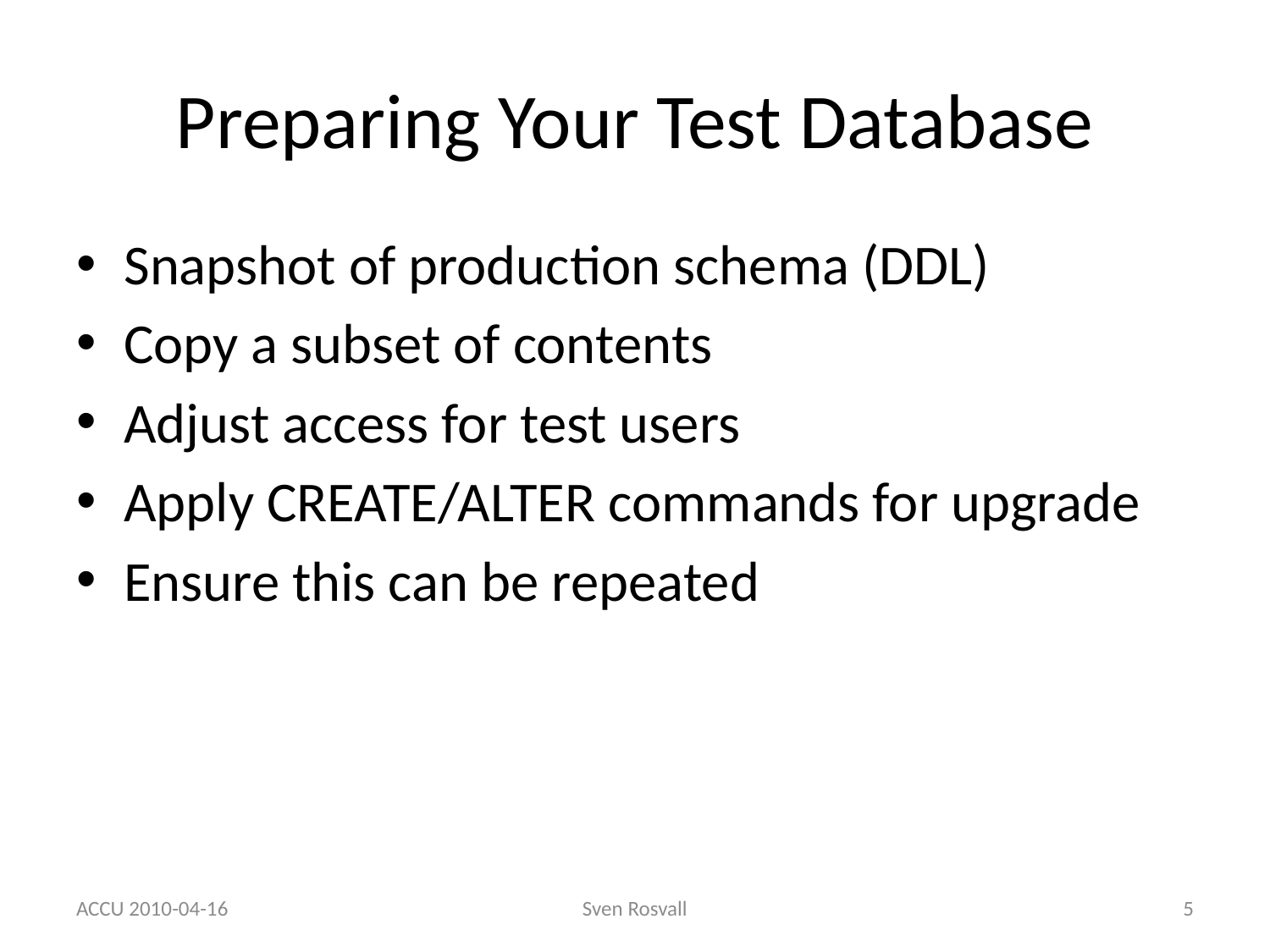

# Preparing Your Test Database
Snapshot of production schema (DDL)
Copy a subset of contents
Adjust access for test users
Apply CREATE/ALTER commands for upgrade
Ensure this can be repeated
ACCU 2010-04-16
Sven Rosvall
5